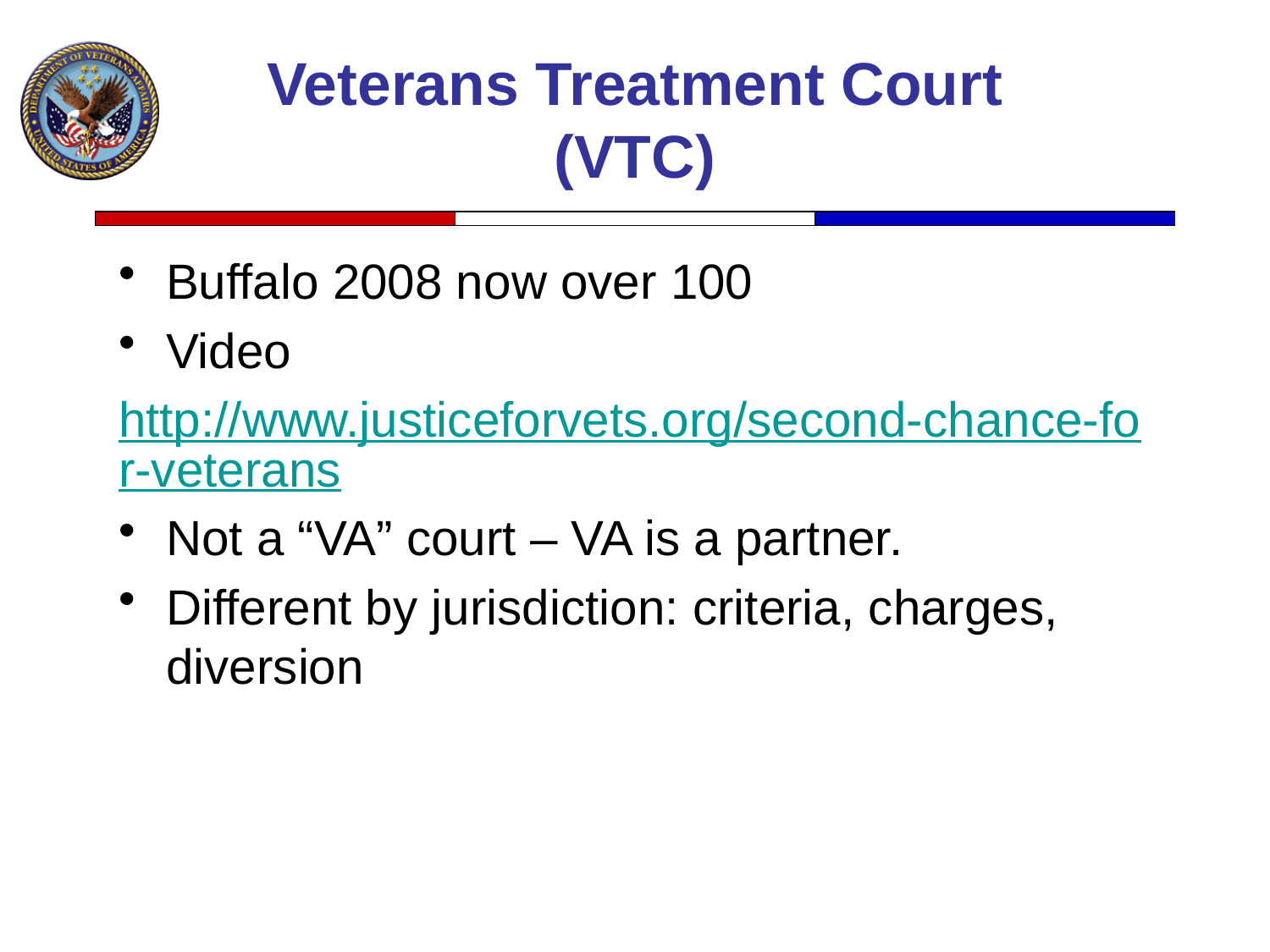

# Veterans Treatment Court (VTC)
Buffalo 2008 now over 100
Video
http://www.justiceforvets.org/second-chance-for-veterans
Not a “VA” court – VA is a partner.
Different by jurisdiction: criteria, charges, diversion